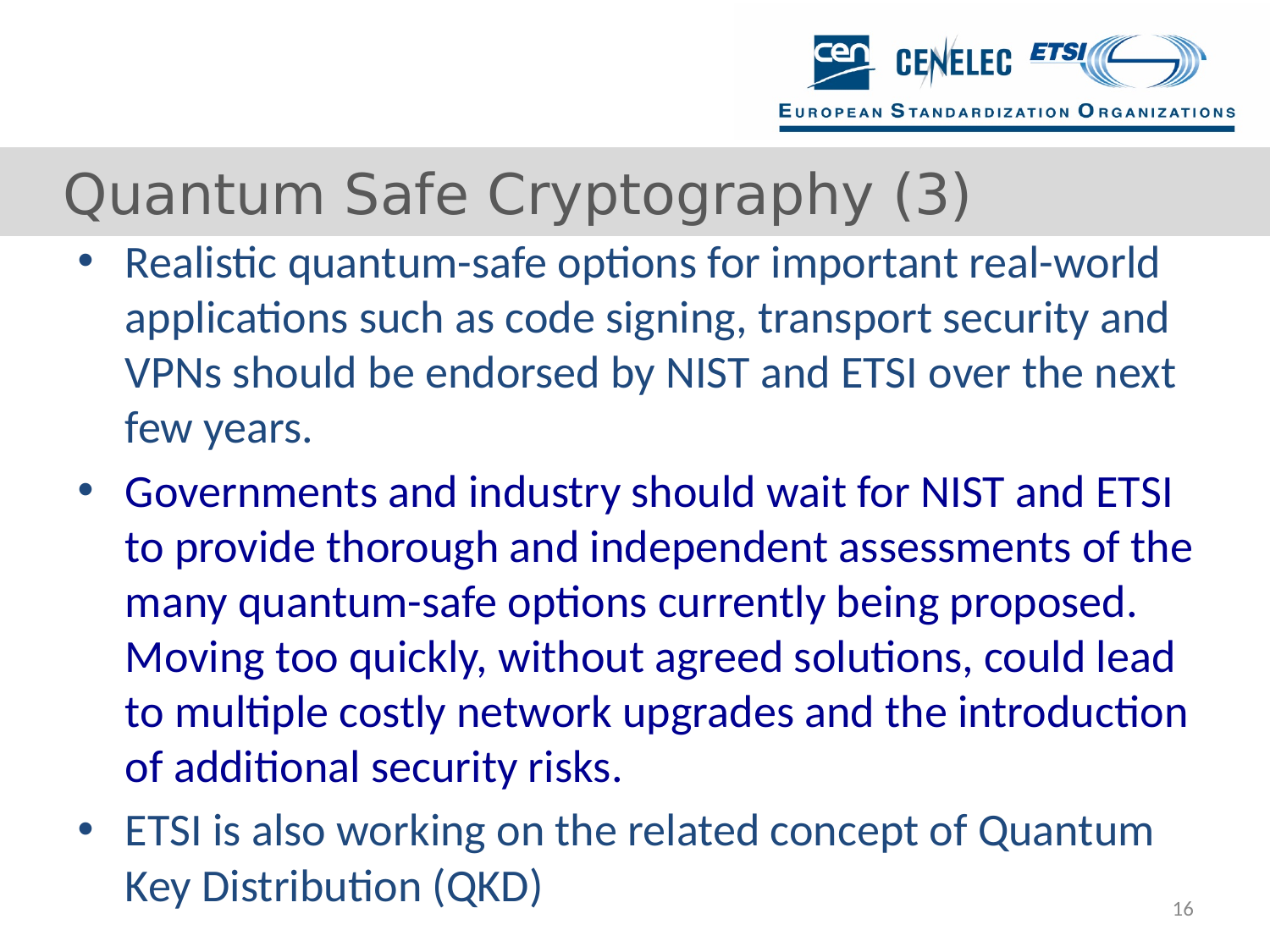

# Quantum Safe Cryptography (3)
Realistic quantum-safe options for important real-world applications such as code signing, transport security and VPNs should be endorsed by NIST and ETSI over the next few years.
Governments and industry should wait for NIST and ETSI to provide thorough and independent assessments of the many quantum-safe options currently being proposed. Moving too quickly, without agreed solutions, could lead to multiple costly network upgrades and the introduction of additional security risks.
ETSI is also working on the related concept of Quantum Key Distribution (QKD)
16